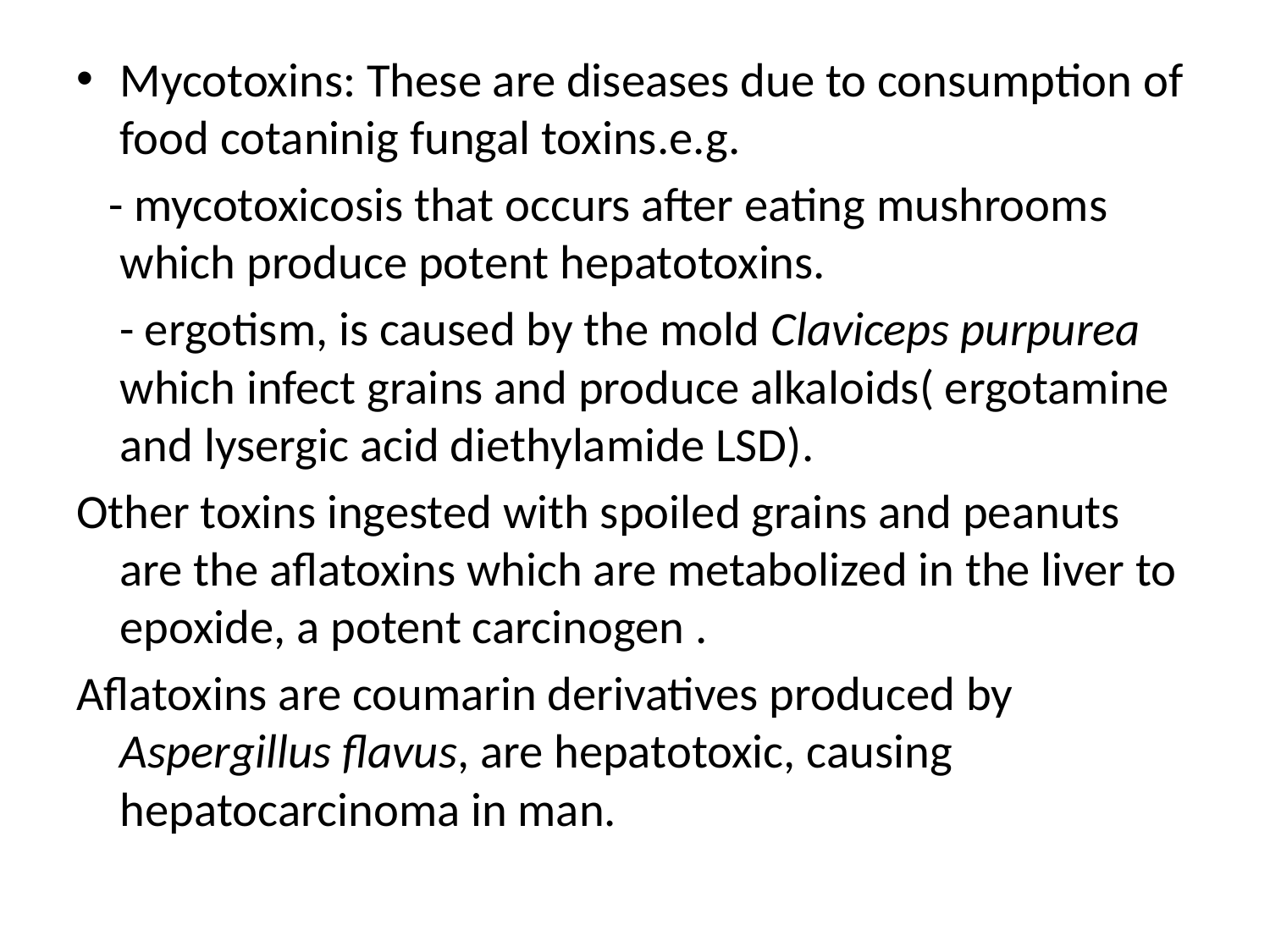

Mycotoxins: These are diseases due to consumption of food cotaninig fungal toxins.e.g.
   - mycotoxicosis that occurs after eating mushrooms which produce potent hepatotoxins.
    - ergotism, is caused by the mold Claviceps purpurea which infect grains and produce alkaloids( ergotamine and lysergic acid diethylamide LSD).
Other toxins ingested with spoiled grains and peanuts are the aflatoxins which are metabolized in the liver to epoxide, a potent carcinogen .
Aflatoxins are coumarin derivatives produced by Aspergillus flavus, are hepatotoxic, causing hepatocarcinoma in man.